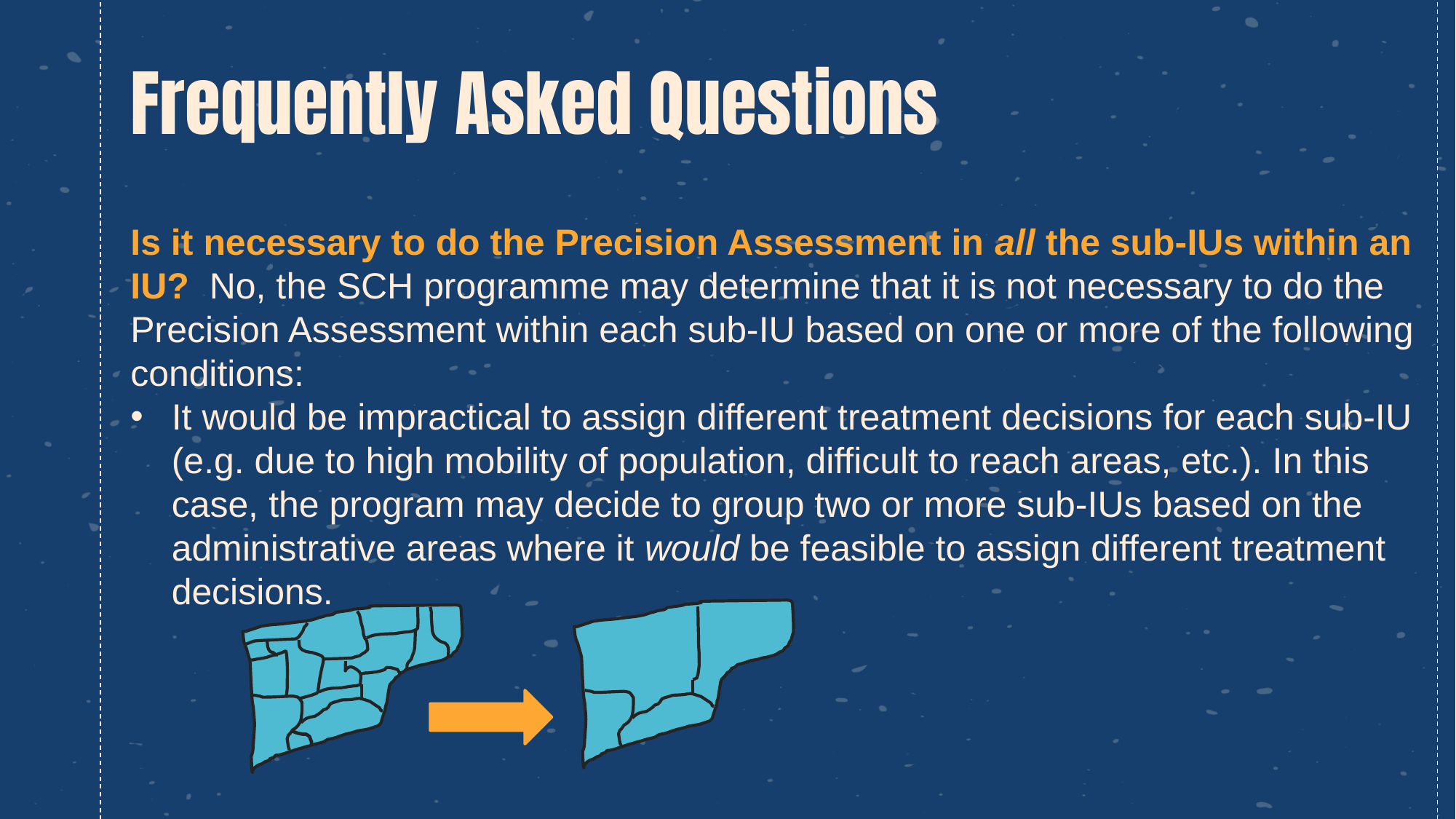

# Frequently Asked Questions
Is it necessary to do the Precision Assessment in all the sub-IUs within an IU?  No, the SCH programme may determine that it is not necessary to do the Precision Assessment within each sub-IU based on one or more of the following conditions:
It would be impractical to assign different treatment decisions for each sub-IU (e.g. due to high mobility of population, difficult to reach areas, etc.). In this case, the program may decide to group two or more sub-IUs based on the administrative areas where it would be feasible to assign different treatment decisions.